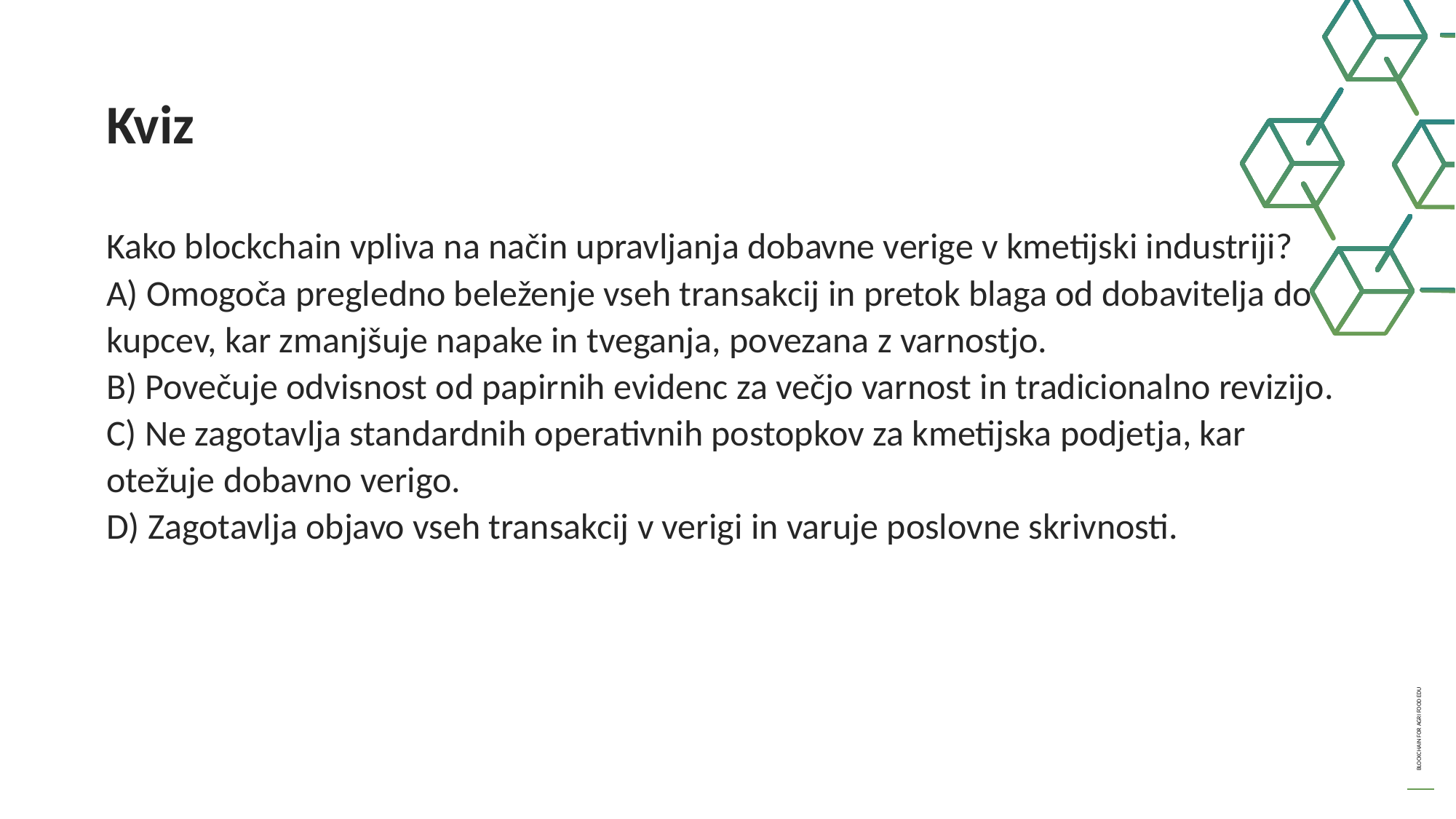

Kviz
Kako blockchain vpliva na način upravljanja dobavne verige v kmetijski industriji?
A) Omogoča pregledno beleženje vseh transakcij in pretok blaga od dobavitelja do  kupcev, kar zmanjšuje napake in tveganja, povezana z varnostjo.
B) Povečuje odvisnost od papirnih evidenc za večjo varnost in tradicionalno revizijo.
C) Ne zagotavlja standardnih operativnih postopkov za kmetijska podjetja, kar otežuje dobavno verigo.
D) Zagotavlja objavo vseh transakcij v verigi in varuje poslovne skrivnosti.